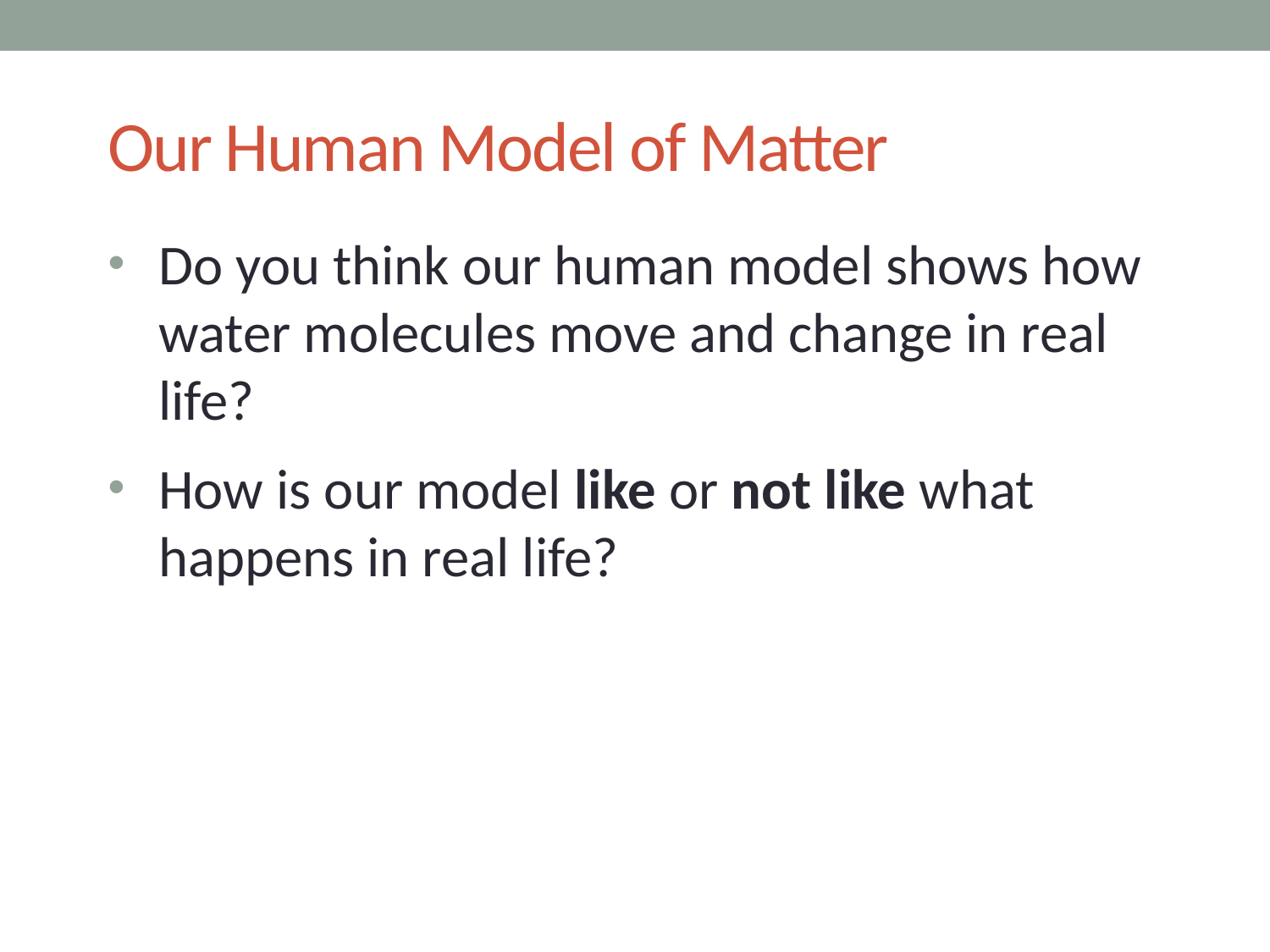

# Our Human Model of Matter
Do you think our human model shows how water molecules move and change in real life?
How is our model like or not like what happens in real life?